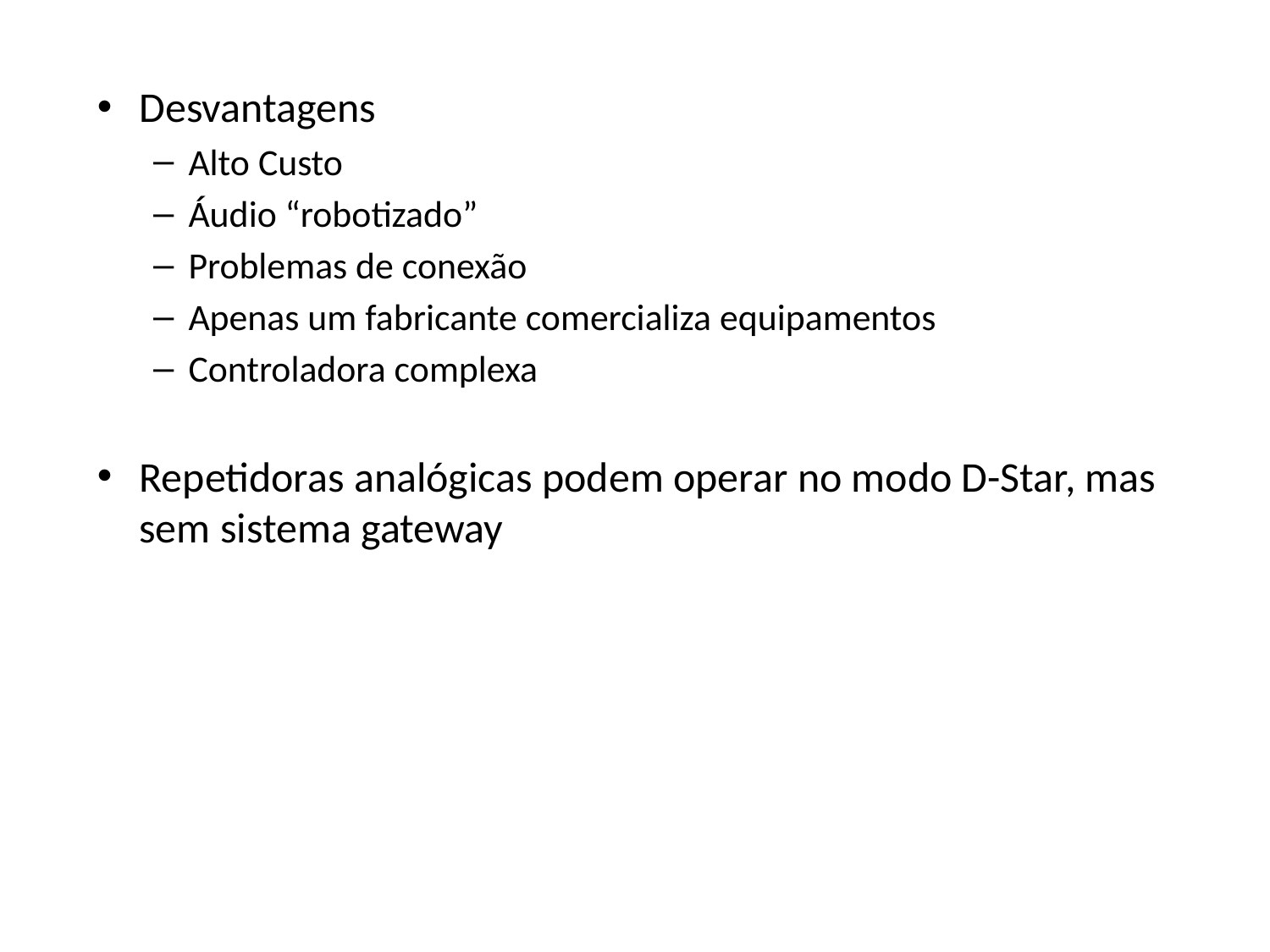

Desvantagens
Alto Custo
Áudio “robotizado”
Problemas de conexão
Apenas um fabricante comercializa equipamentos
Controladora complexa

Repetidoras analógicas podem operar no modo D-Star, mas sem sistema gateway